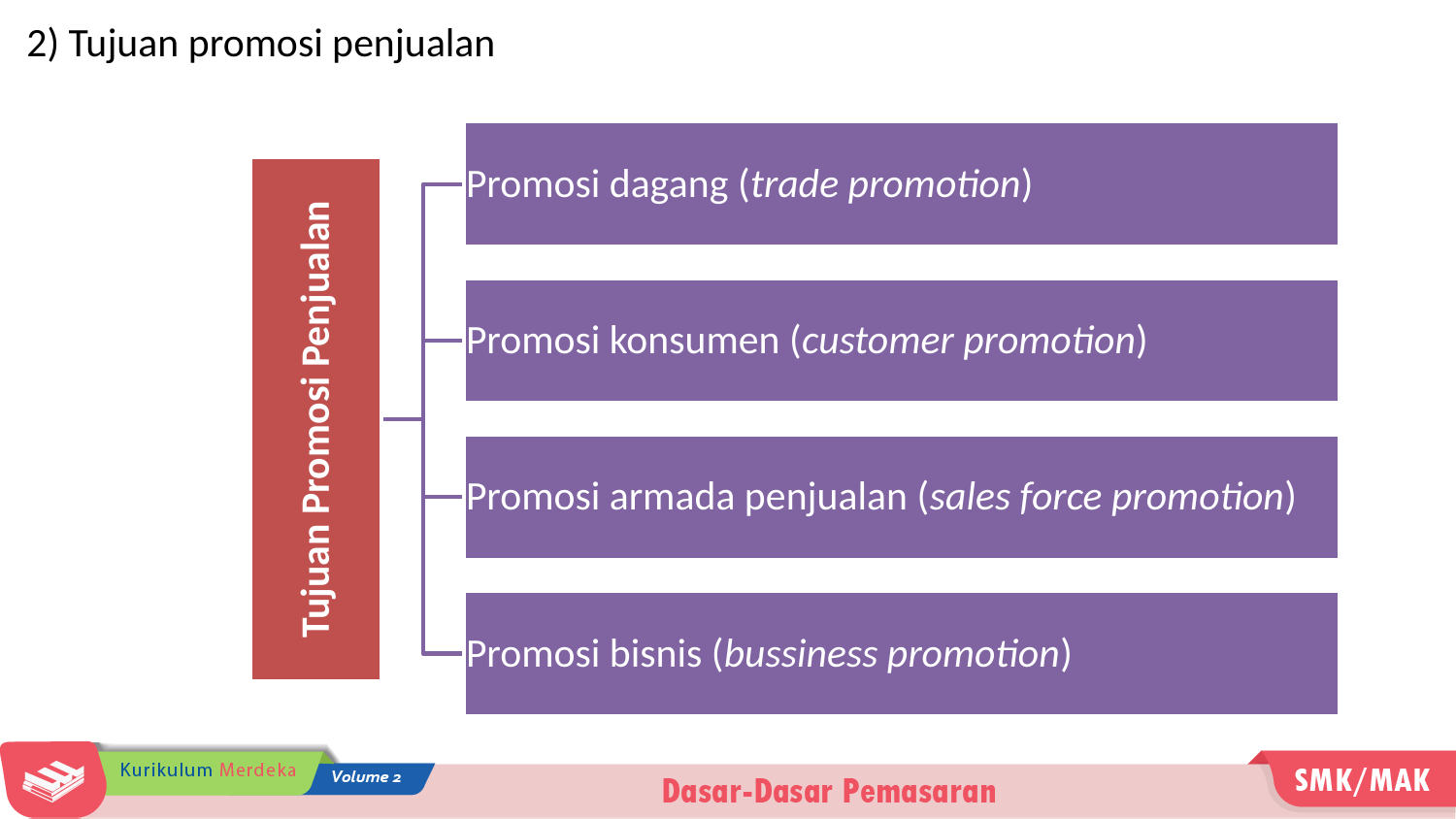

2) Tujuan promosi penjualan

Tujuan Promosi Penjualan
Promosi dagang (trade promotion)
Promosi konsumen (customer promotion)
Promosi armada penjualan (sales force promotion)
Promosi bisnis (bussiness promotion)